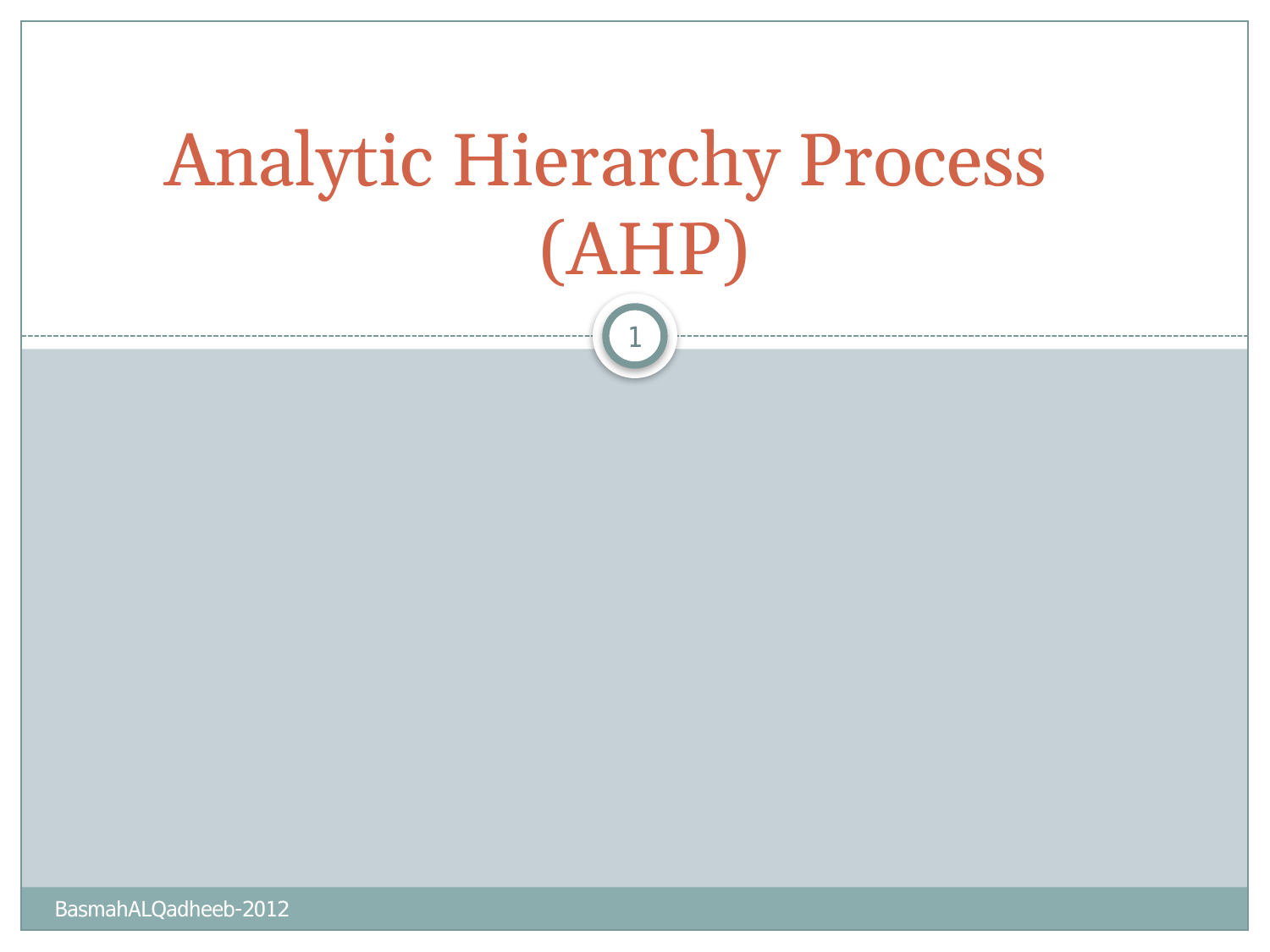

# Analytic Hierarchy Process (AHP)
1

BasmahALQadheeb-2012